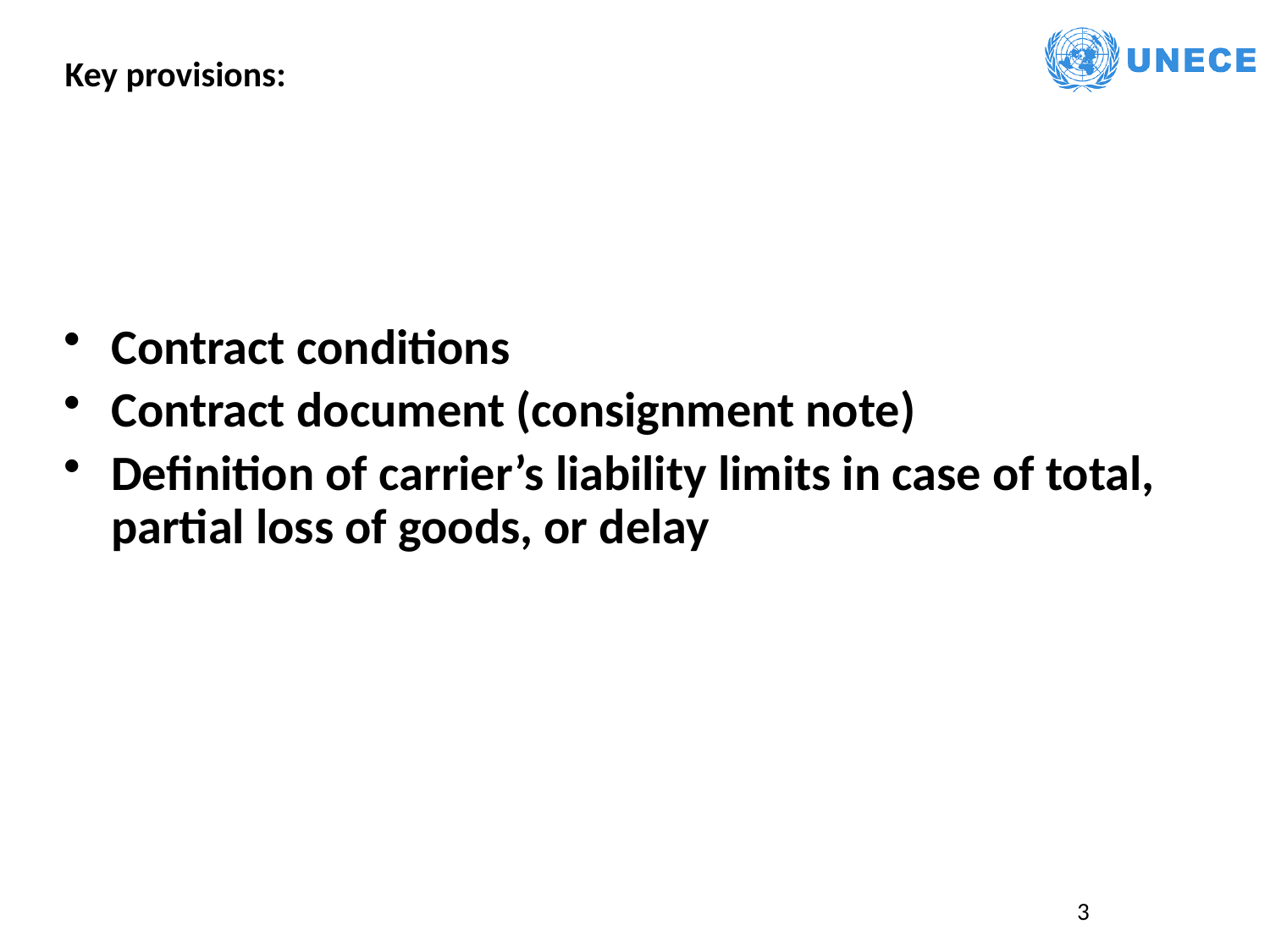

Key provisions:

Contract conditions
Contract document (consignment note)
Definition of carrier’s liability limits in case of total, partial loss of goods, or delay

3